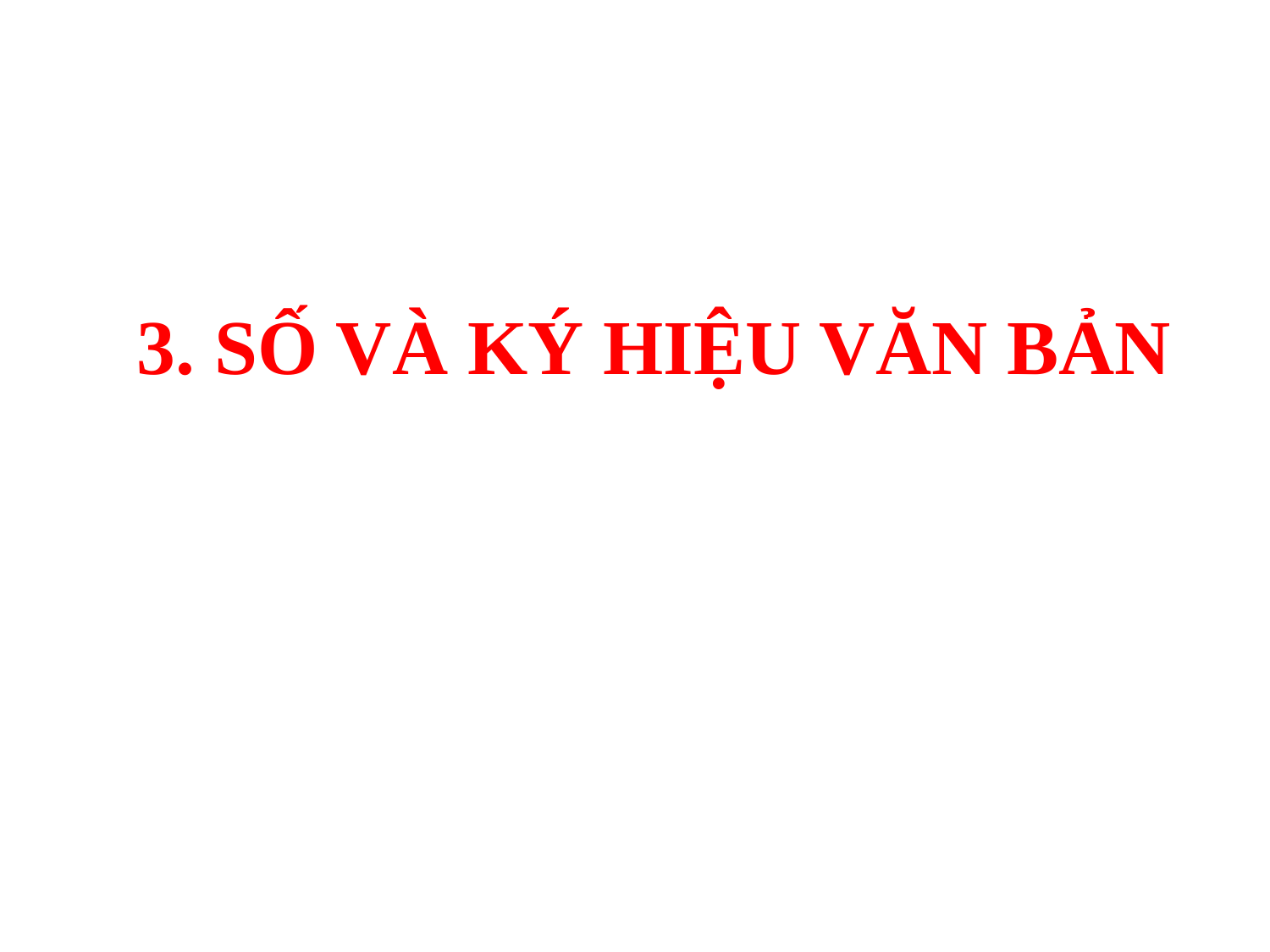

3. SỐ VÀ KÝ HIỆU VĂN BẢN